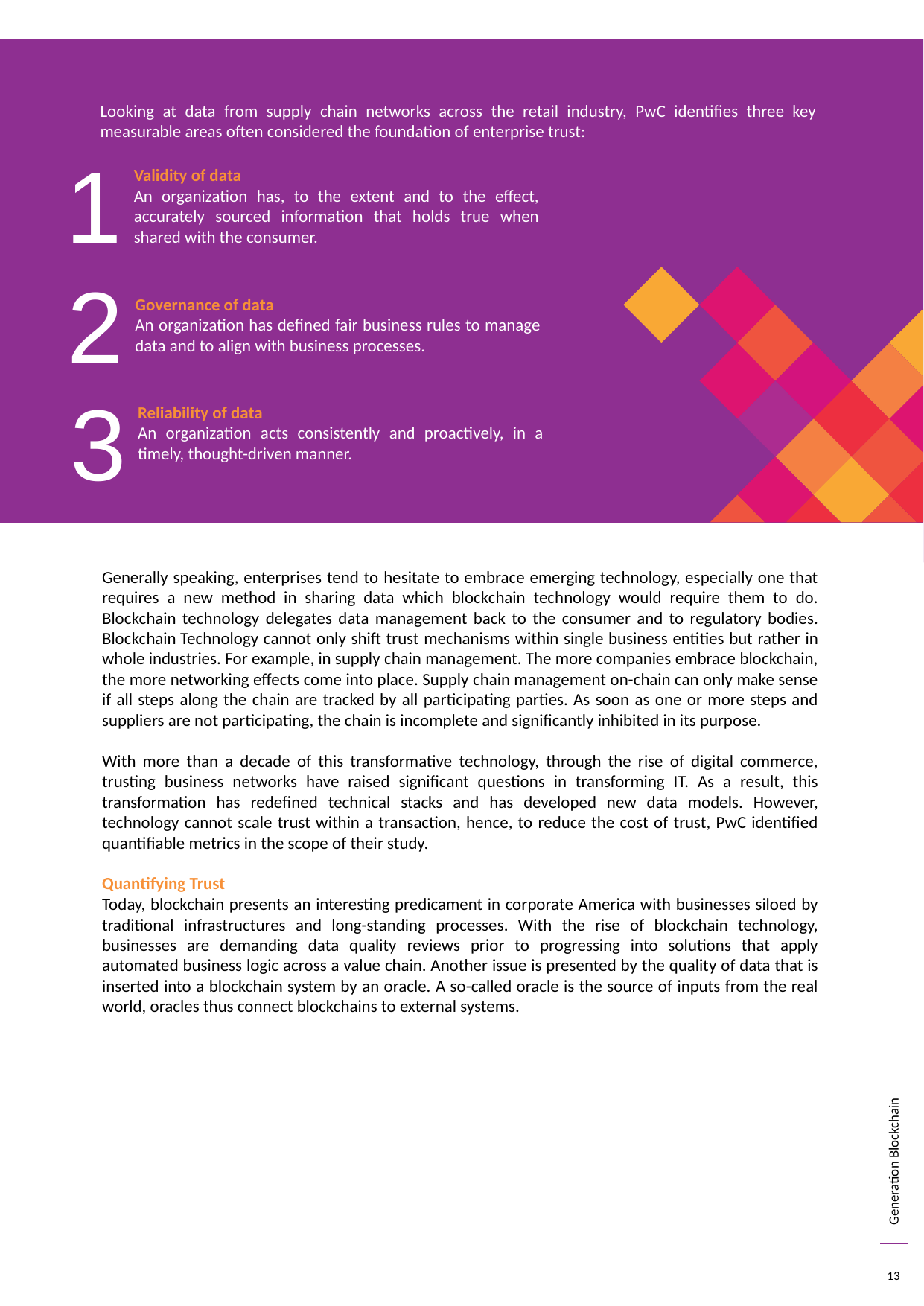

Looking at data from supply chain networks across the retail industry, PwC identifies three key measurable areas often considered the foundation of enterprise trust:
1
Validity of data
An organization has, to the extent and to the effect, accurately sourced information that holds true when shared with the consumer.

2

Governance of data
An organization has defined fair business rules to manage data and to align with business processes.

3
Reliability of data
An organization acts consistently and proactively, in a timely, thought-driven manner.

Generally speaking, enterprises tend to hesitate to embrace emerging technology, especially one that requires a new method in sharing data which blockchain technology would require them to do. Blockchain technology delegates data management back to the consumer and to regulatory bodies. Blockchain Technology cannot only shift trust mechanisms within single business entities but rather in whole industries. For example, in supply chain management. The more companies embrace blockchain, the more networking effects come into place. Supply chain management on-chain can only make sense if all steps along the chain are tracked by all participating parties. As soon as one or more steps and suppliers are not participating, the chain is incomplete and significantly inhibited in its purpose.

With more than a decade of this transformative technology, through the rise of digital commerce, trusting business networks have raised significant questions in transforming IT. As a result, this transformation has redefined technical stacks and has developed new data models. However, technology cannot scale trust within a transaction, hence, to reduce the cost of trust, PwC identified quantifiable metrics in the scope of their study.

Quantifying Trust
Today, blockchain presents an interesting predicament in corporate America with businesses siloed by traditional infrastructures and long-standing processes. With the rise of blockchain technology, businesses are demanding data quality reviews prior to progressing into solutions that apply automated business logic across a value chain. Another issue is presented by the quality of data that is inserted into a blockchain system by an oracle. A so-called oracle is the source of inputs from the real world, oracles thus connect blockchains to external systems.
13